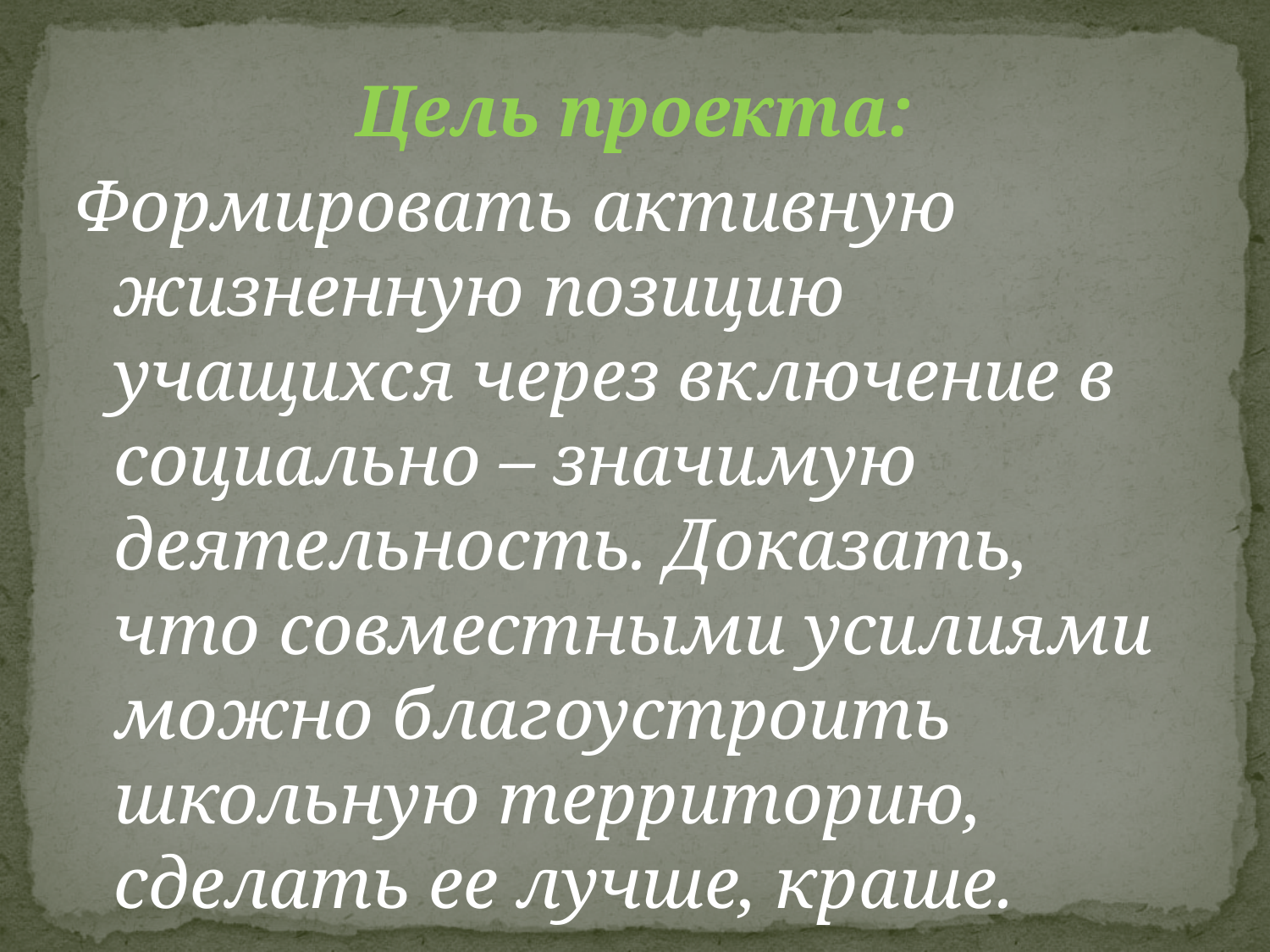

Цель проекта:
Формировать активную жизненную позицию учащихся через включение в социально – значимую деятельность. Доказать, что совместными усилиями можно благоустроить школьную территорию, сделать ее лучше, краше.